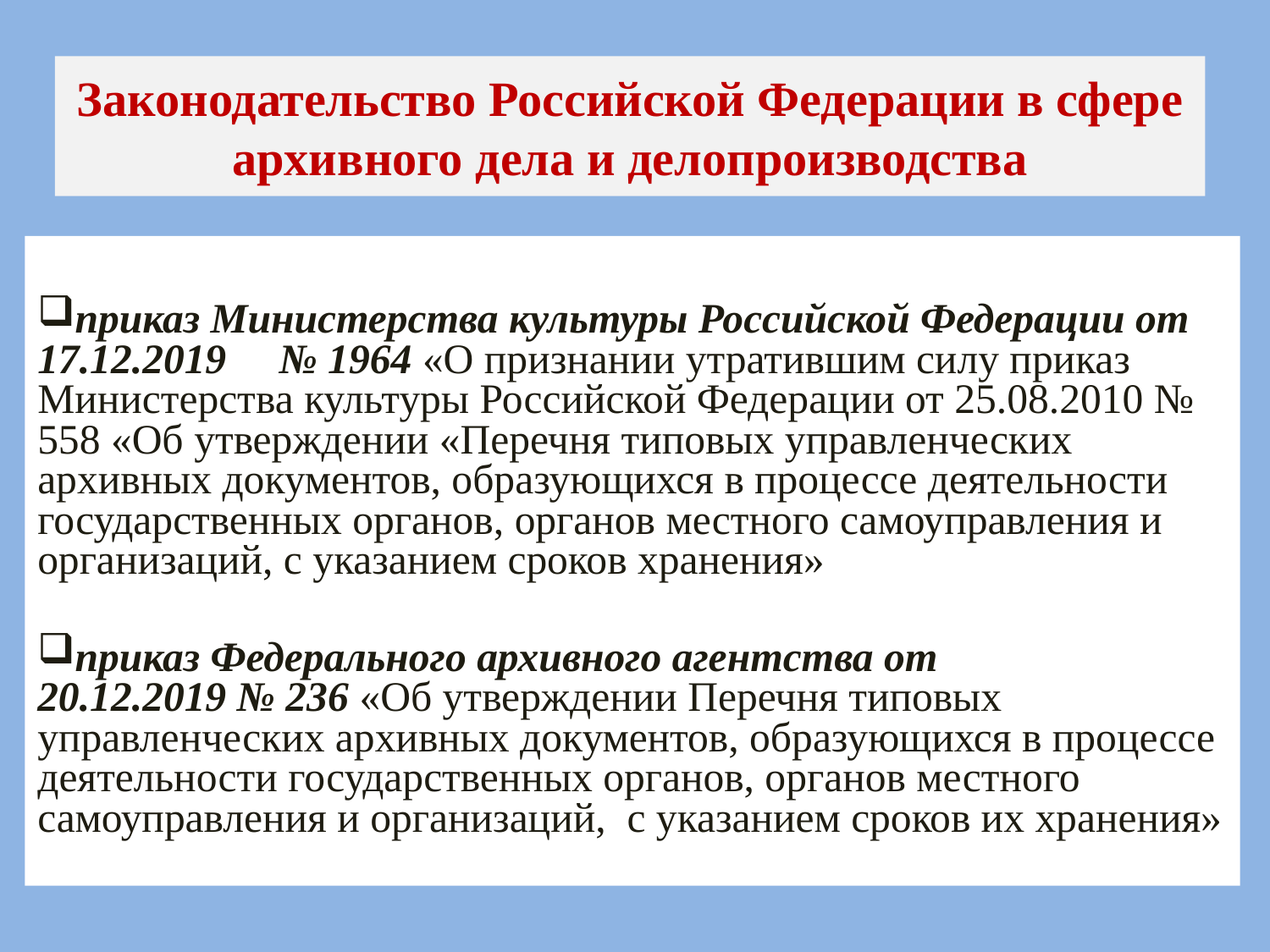

# Законодательство Российской Федерации в сфере архивного дела и делопроизводства

приказ Министерства культуры Российской Федерации от 17.12.2019     № 1964 «О признании утратившим силу приказ Министерства культуры Российской Федерации от 25.08.2010 № 558 «Об утверждении «Перечня типовых управленческих архивных документов, образующихся в процессе деятельности государственных органов, органов местного самоуправления и организаций, с указанием сроков хранения»

приказ Федерального архивного агентства от 20.12.2019 № 236 «Об утверждении Перечня типовых управленческих архивных документов, образующихся в процессе деятельности государственных органов, органов местного самоуправления и организаций,  с указанием сроков их хранения»